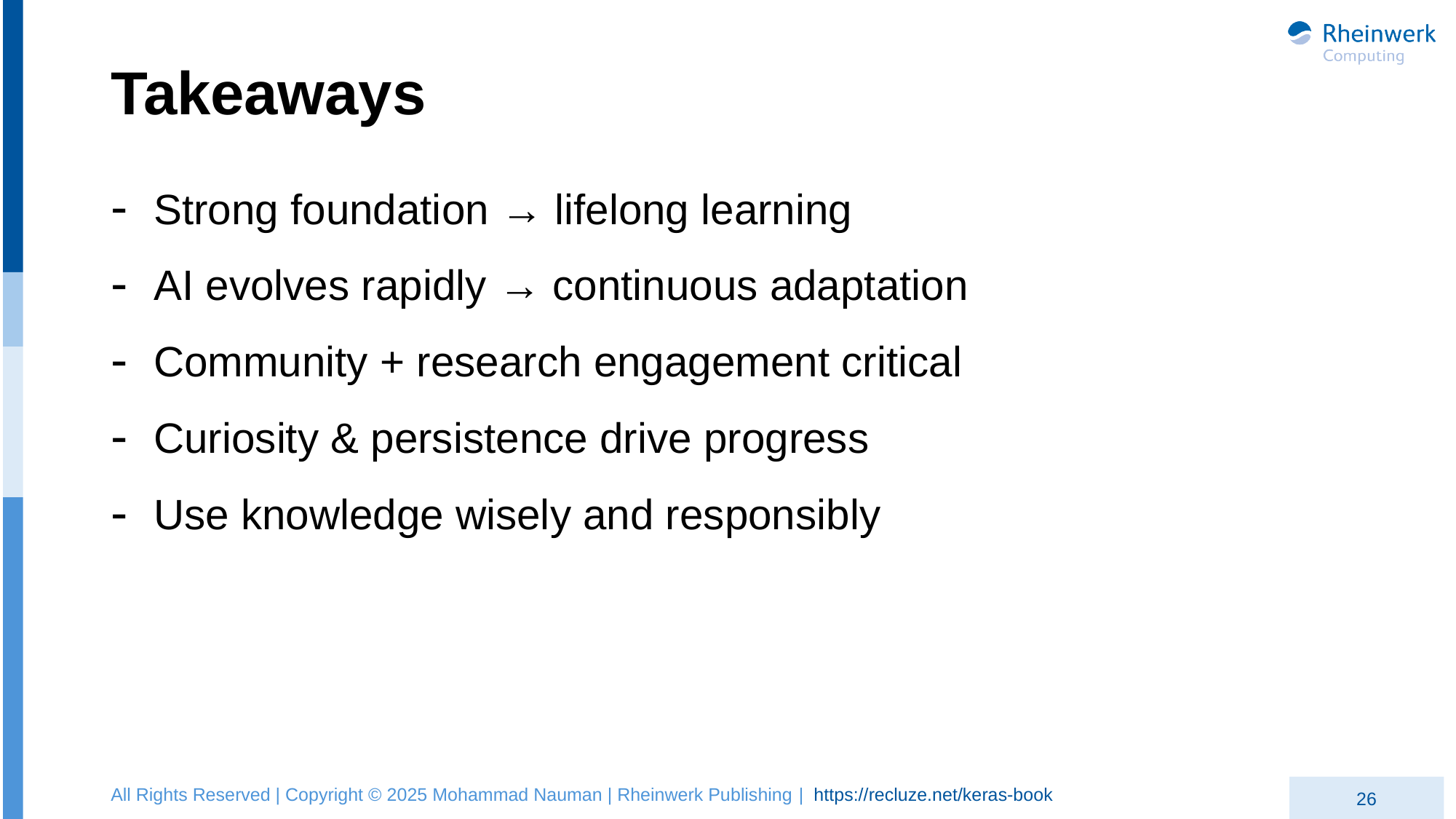

# Takeaways
Strong foundation → lifelong learning
AI evolves rapidly → continuous adaptation
Community + research engagement critical
Curiosity & persistence drive progress
Use knowledge wisely and responsibly